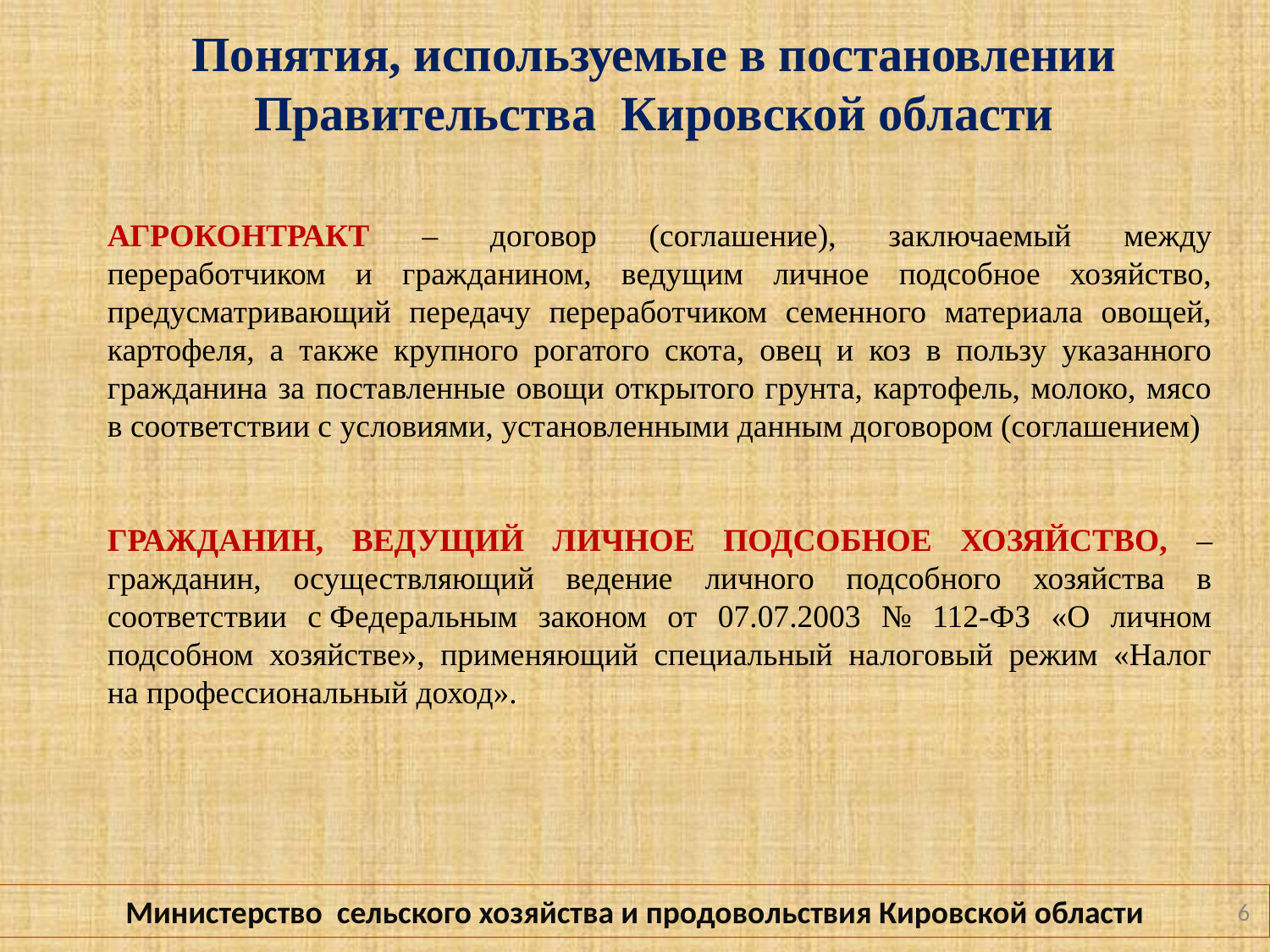

Понятия, используемые в постановлении  Правительства  Кировской области
АГРОКОНТРАКТ – договор (соглашение), заключаемый между переработчиком и гражданином, ведущим личное подсобное хозяйство, предусматривающий передачу переработчиком семенного материала овощей, картофеля, а также крупного рогатого скота, овец и коз в пользу указанного гражданина за поставленные овощи открытого грунта, картофель, молоко, мясо в соответствии с условиями, установленными данным договором (соглашением)

ГРАЖДАНИН, ВЕДУЩИЙ ЛИЧНОЕ ПОДСОБНОЕ ХОЗЯЙСТВО, – гражданин, осуществляющий ведение личного подсобного хозяйства в соответствии с Федеральным законом от 07.07.2003 № 112-ФЗ «О личном подсобном хозяйстве», применяющий специальный налоговый режим «Налог на профессиональный доход».
Министерство  сельского хозяйства и продовольствия Кировской области
6